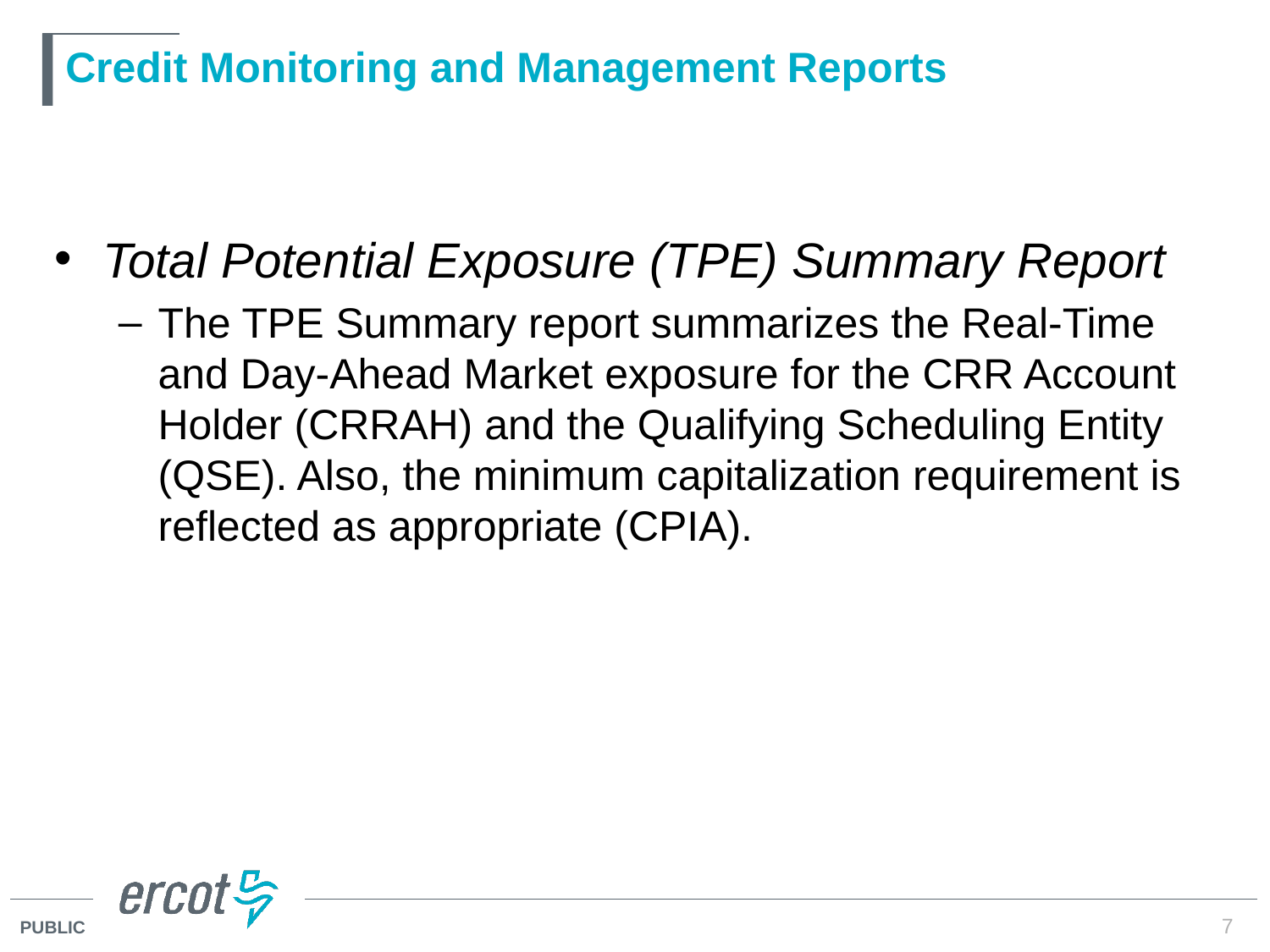

# Credit Monitoring and Management Reports
Total Potential Exposure (TPE) Summary Report
The TPE Summary report summarizes the Real-Time and Day-Ahead Market exposure for the CRR Account Holder (CRRAH) and the Qualifying Scheduling Entity (QSE). Also, the minimum capitalization requirement is reflected as appropriate (CPIA).

7